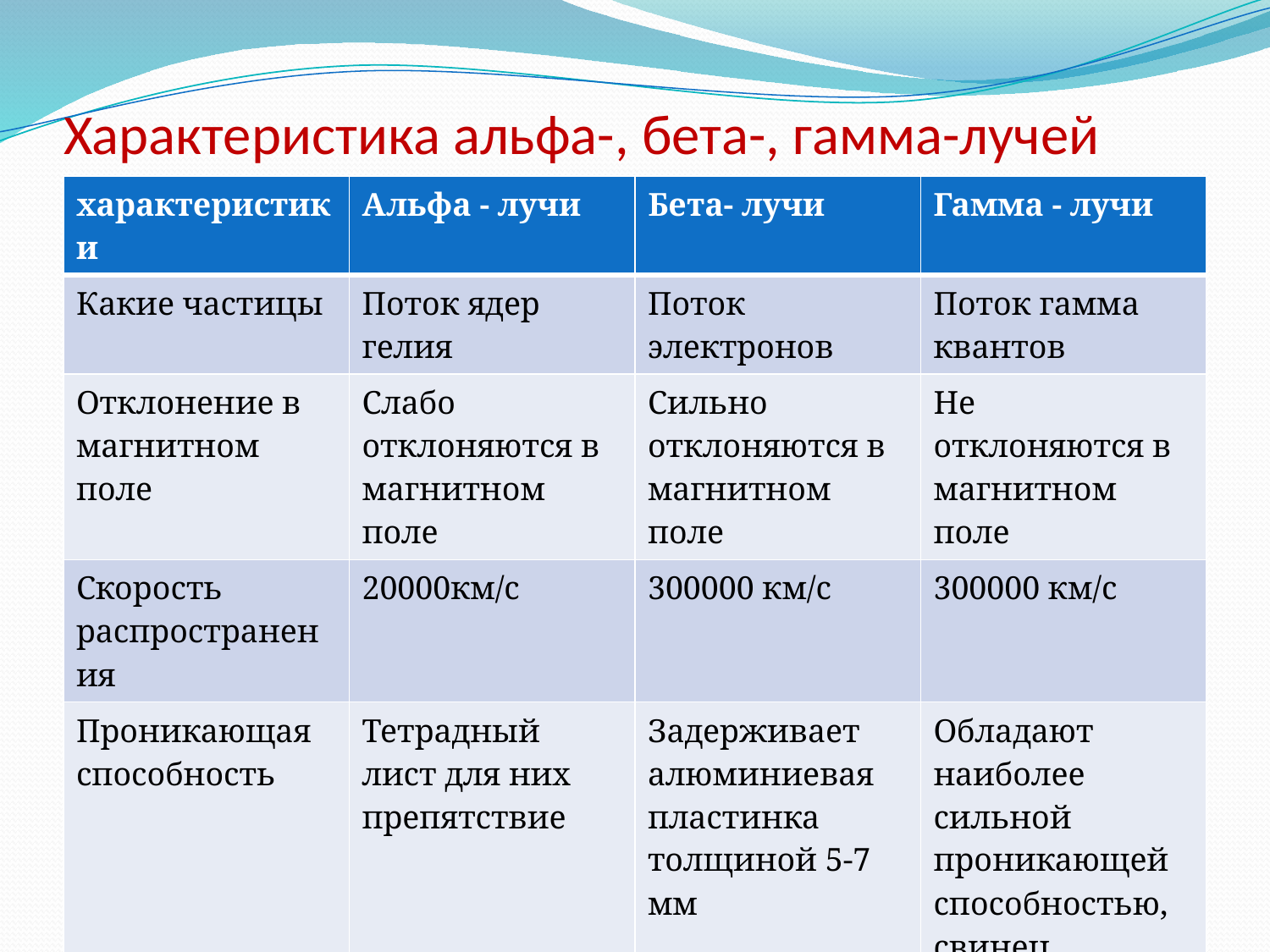

# Характеристика альфа-, бета-, гамма-лучей
| характеристики | Альфа - лучи | Бета- лучи | Гамма - лучи |
| --- | --- | --- | --- |
| Какие частицы | Поток ядер гелия | Поток электронов | Поток гамма квантов |
| Отклонение в магнитном поле | Слабо отклоняются в магнитном поле | Сильно отклоняются в магнитном поле | Не отклоняются в магнитном поле |
| Скорость распространения | 20000км/с | 300000 км/с | 300000 км/с |
| Проникающая способность | Тетрадный лист для них препятствие | Задерживает алюминиевая пластинка толщиной 5-7 мм | Обладают наиболее сильной проникающей способностью, свинец толщиной до 5 см |